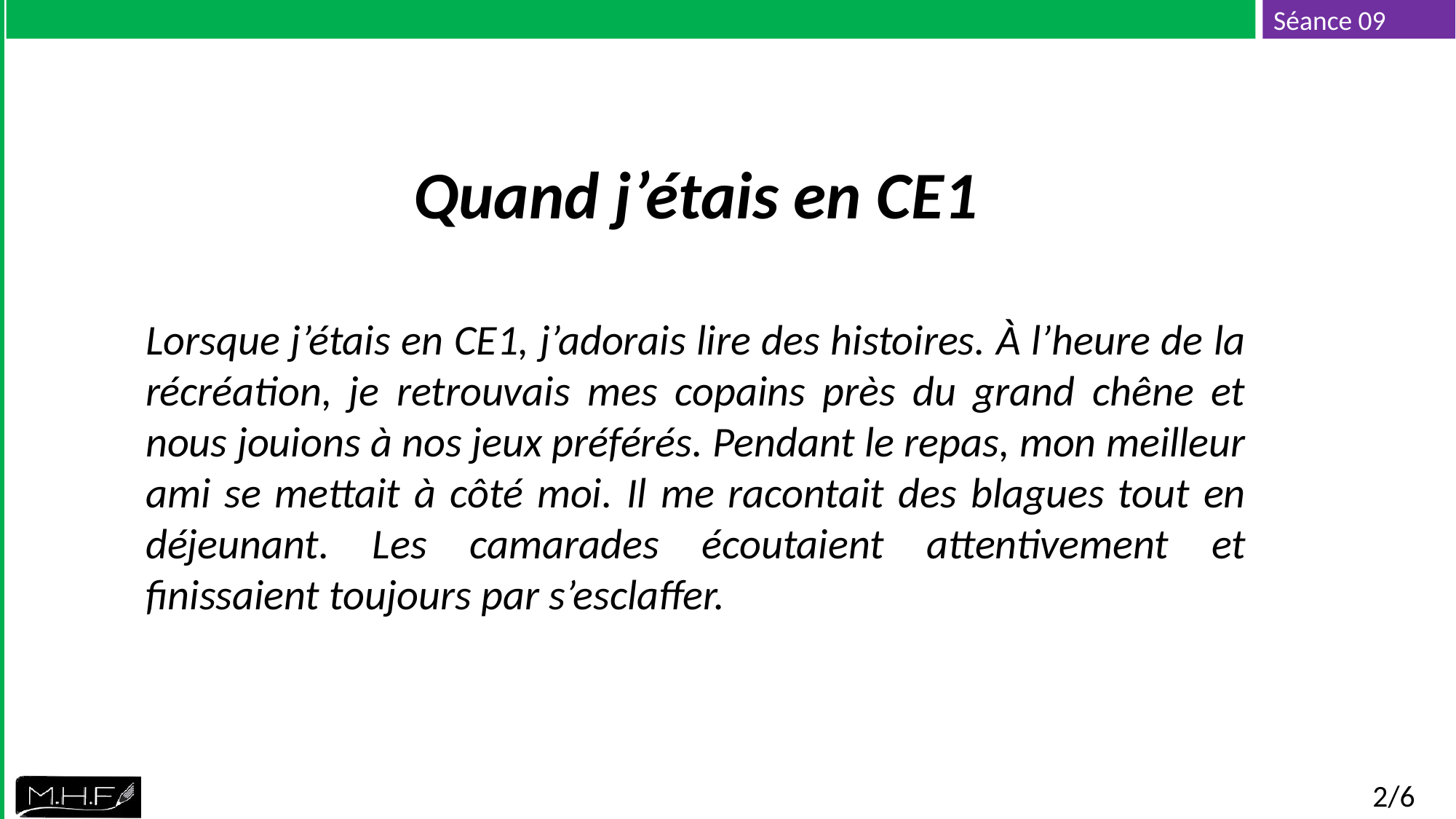

Quand j’étais en CE1

Lorsque j’étais en CE1, j’adorais lire des histoires. À l’heure de la récréation, je retrouvais mes copains près du grand chêne et nous jouions à nos jeux préférés. Pendant le repas, mon meilleur ami se mettait à côté moi. Il me racontait des blagues tout en déjeunant. Les camarades écoutaient attentivement et finissaient toujours par s’esclaffer.
2/6